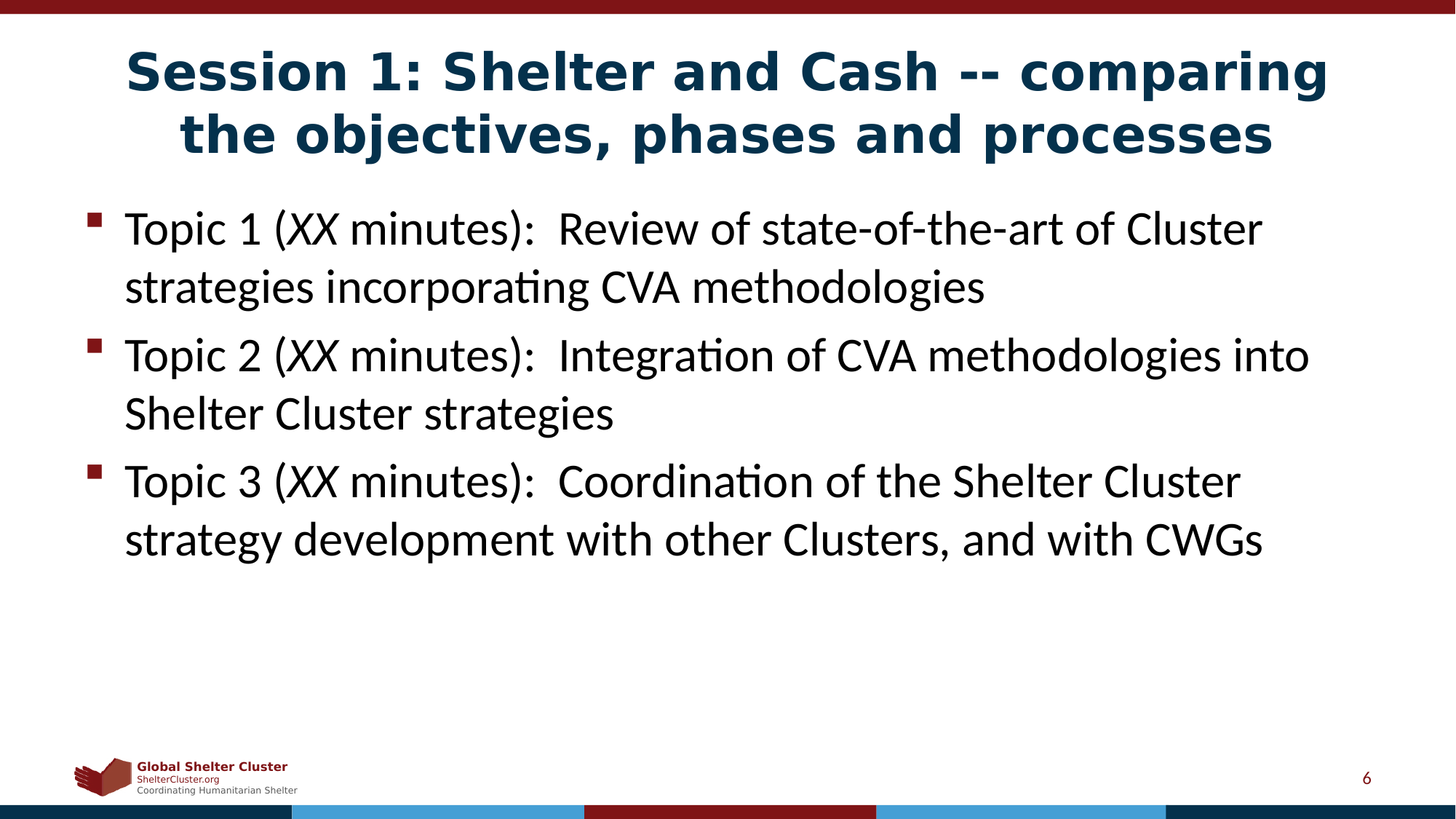

# Session 1: Shelter and Cash -- comparing the objectives, phases and processes
Topic 1 (XX minutes):  Review of state-of-the-art of Cluster strategies incorporating CVA methodologies
Topic 2 (XX minutes):  Integration of CVA methodologies into Shelter Cluster strategies
Topic 3 (XX minutes):  Coordination of the Shelter Cluster strategy development with other Clusters, and with CWGs
6